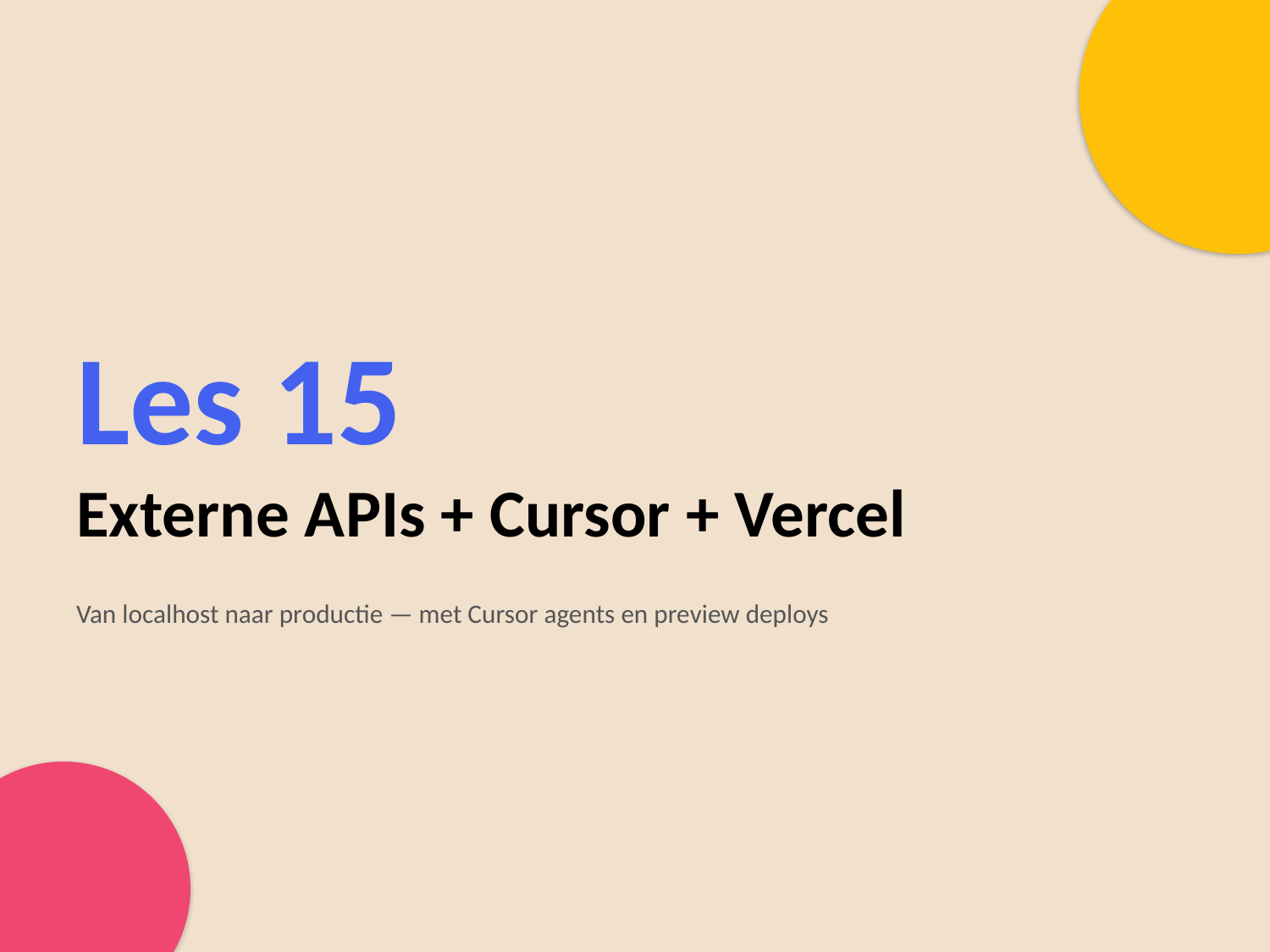

Les 15
Externe APIs + Cursor + Vercel
Van localhost naar productie — met Cursor agents en preview deploys